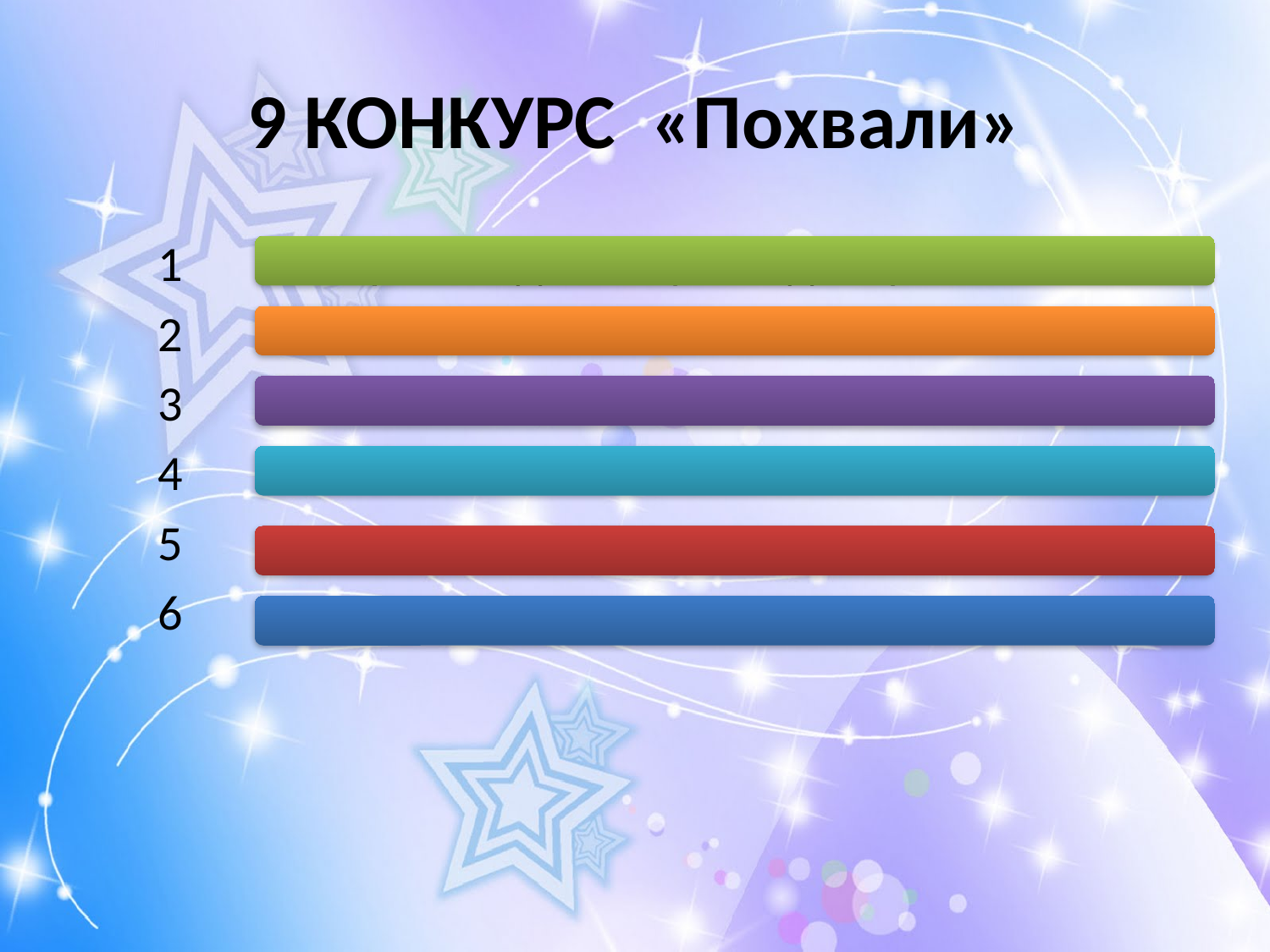

# 9 КОНКУРС  «Похвали»
за хорошо сделанную поделку
за помощь  при сервировке стола
за помощь в уборке игрушек
за прекрасно сыгранную роль на утреннике
за помощь  друзьям в одевании на прогулку
за проявленную инициативу на занятии

1
2
3
4
5
6